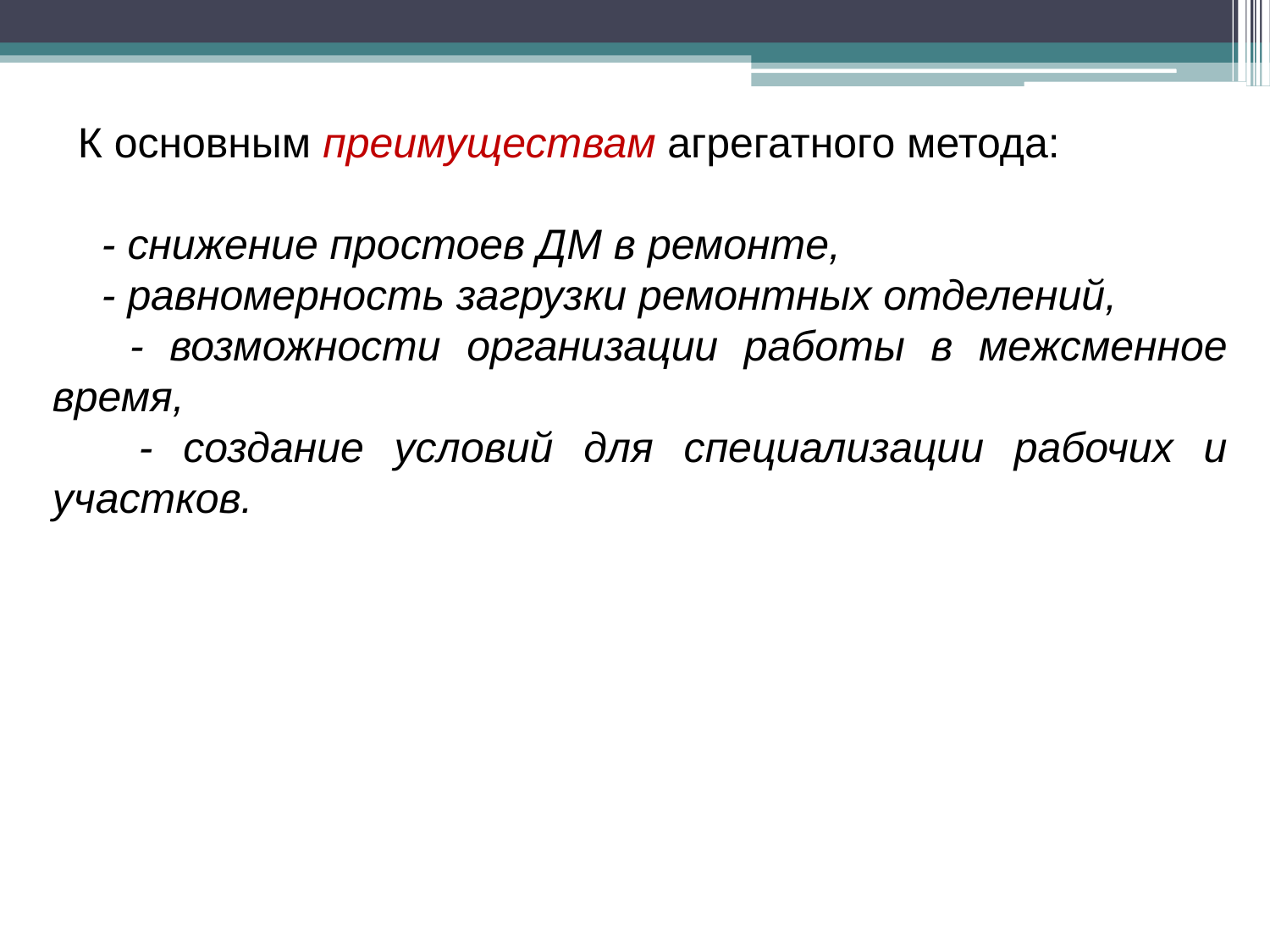

К основным преимуществам агрегатного метода:

  - снижение простоев ДМ в ремонте,
  - равномерность загрузки ремонтных отделений,
  - возможности организации работы в межсменное время,
  - создание условий для специализации рабочих и участков.